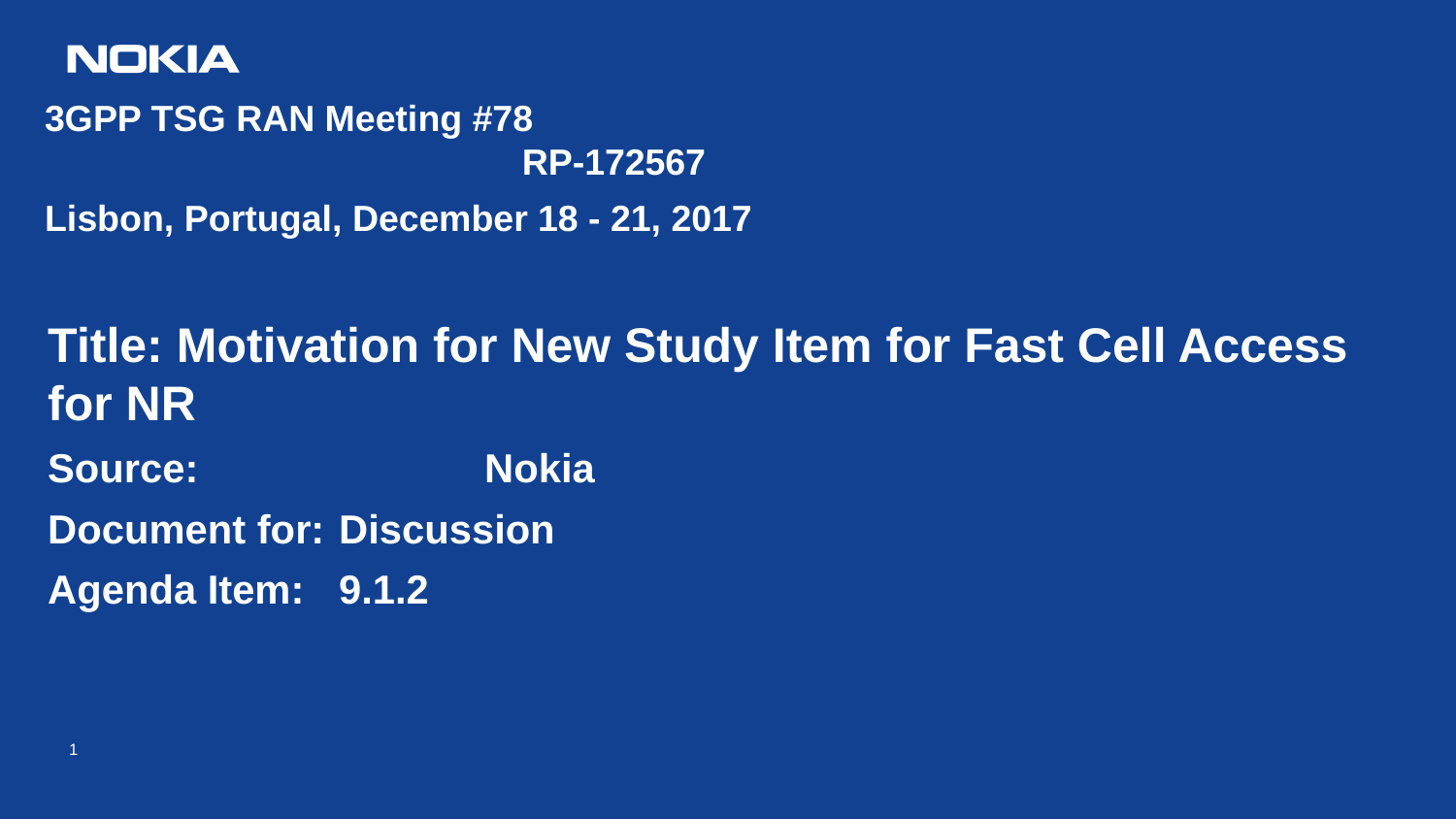

3GPP TSG RAN Meeting #78									    RP-172567
Lisbon, Portugal, December 18 - 21, 2017

Title: Motivation for New Study Item for Fast Cell Access for NR
Source:		Nokia
Document for:	Discussion
Agenda Item:	9.1.2